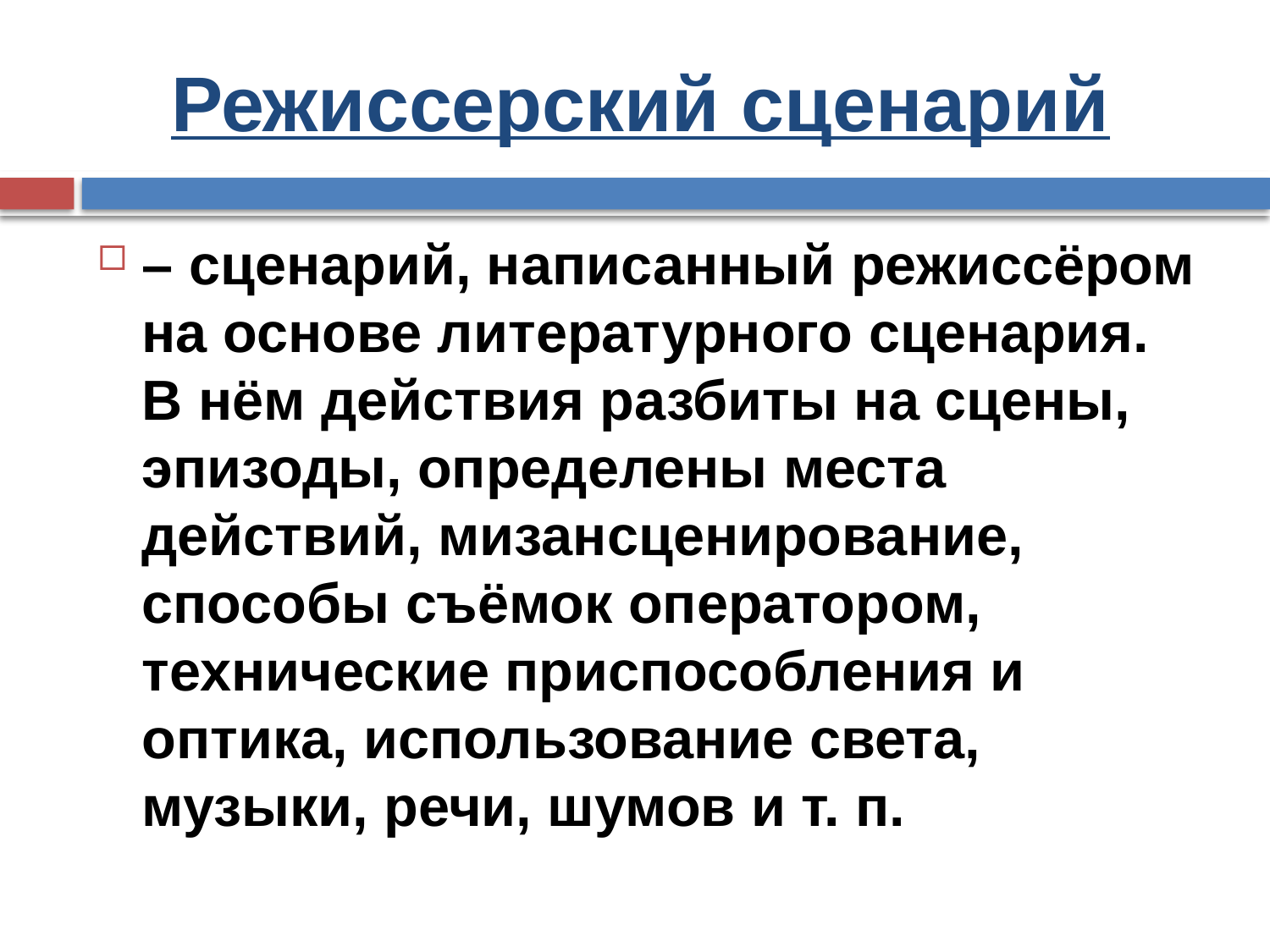

# Режиссерский сценарий
– сценарий, написанный режиссёром на основе литературного сценария. В нём действия разбиты на сцены, эпизоды, определены места действий, мизансценирование, способы съёмок оператором, технические приспособления и оптика, использование света, музыки, речи, шумов и т. п.